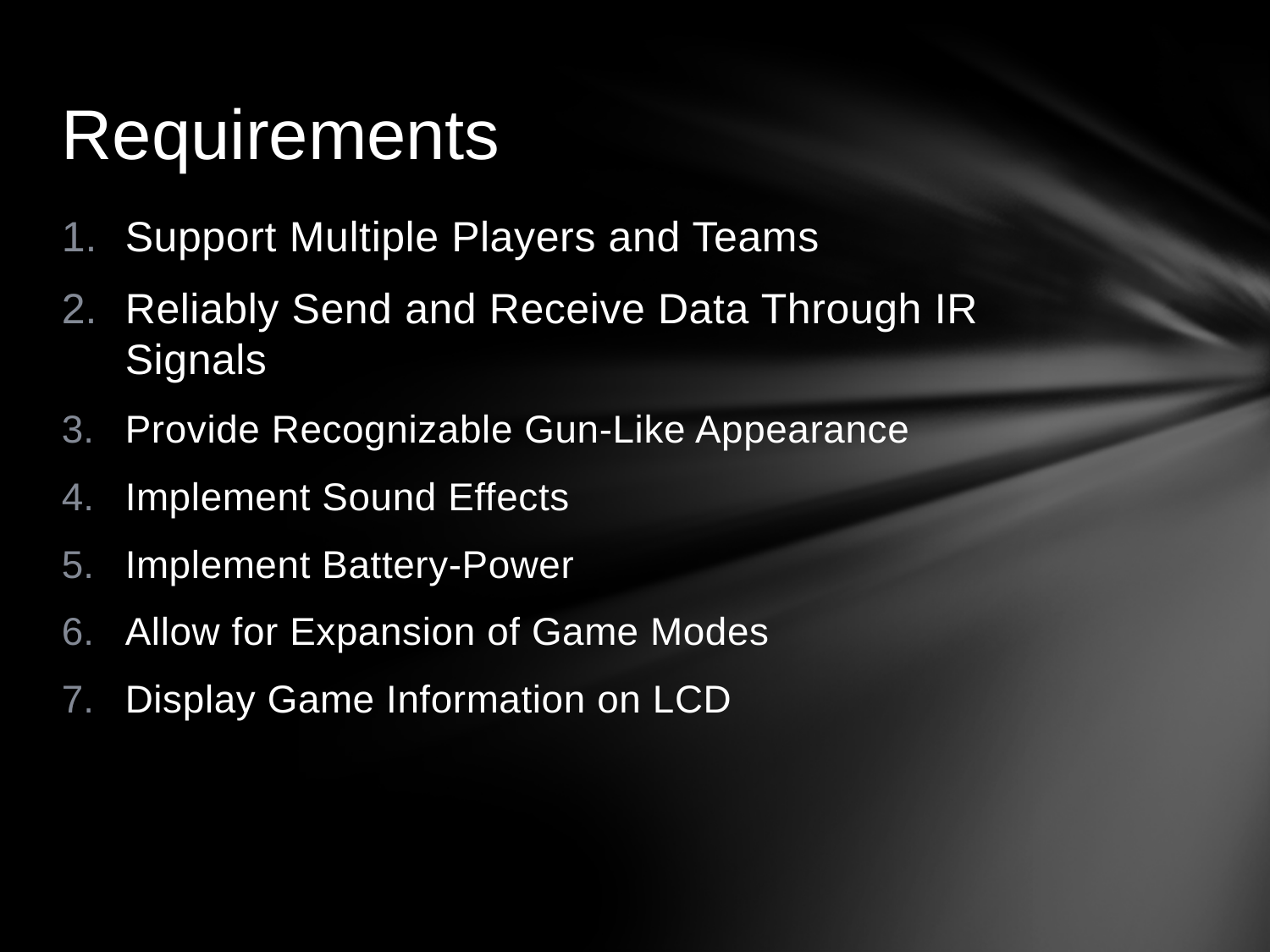

# Requirements
Support Multiple Players and Teams
Reliably Send and Receive Data Through IR Signals
Provide Recognizable Gun-Like Appearance
Implement Sound Effects
Implement Battery-Power
Allow for Expansion of Game Modes
Display Game Information on LCD